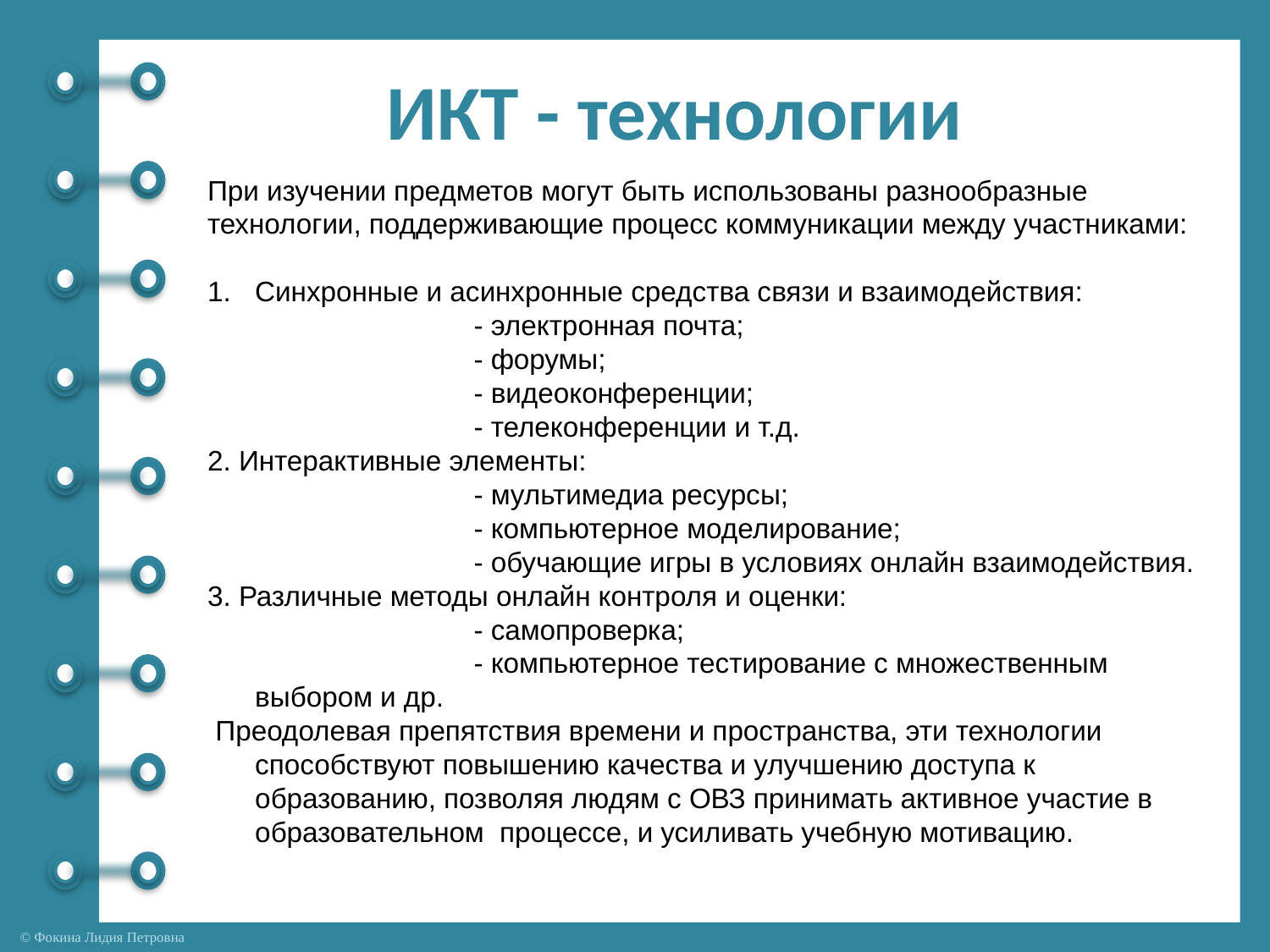

# ИКТ - технологии
При изучении предметов могут быть использованы разнообразные технологии, поддерживающие процесс коммуникации между участниками:

Синхронные и асинхронные средства связи и взаимодействия:
                                  - электронная почта;
                                  - форумы;
                                  - видеоконференции;
                                  - телеконференции и т.д.
2. Интерактивные элементы:
                                  - мультимедиа ресурсы;
                                  - компьютерное моделирование;
                                  - обучающие игры в условиях онлайн взаимодействия.
3. Различные методы онлайн контроля и оценки:
                                  - самопроверка;
                                  - компьютерное тестирование с множественным выбором и др.
 Преодолевая препятствия времени и пространства, эти технологии способствуют повышению качества и улучшению доступа к образованию, позволяя людям с ОВЗ принимать активное участие в образовательном  процессе, и усиливать учебную мотивацию.